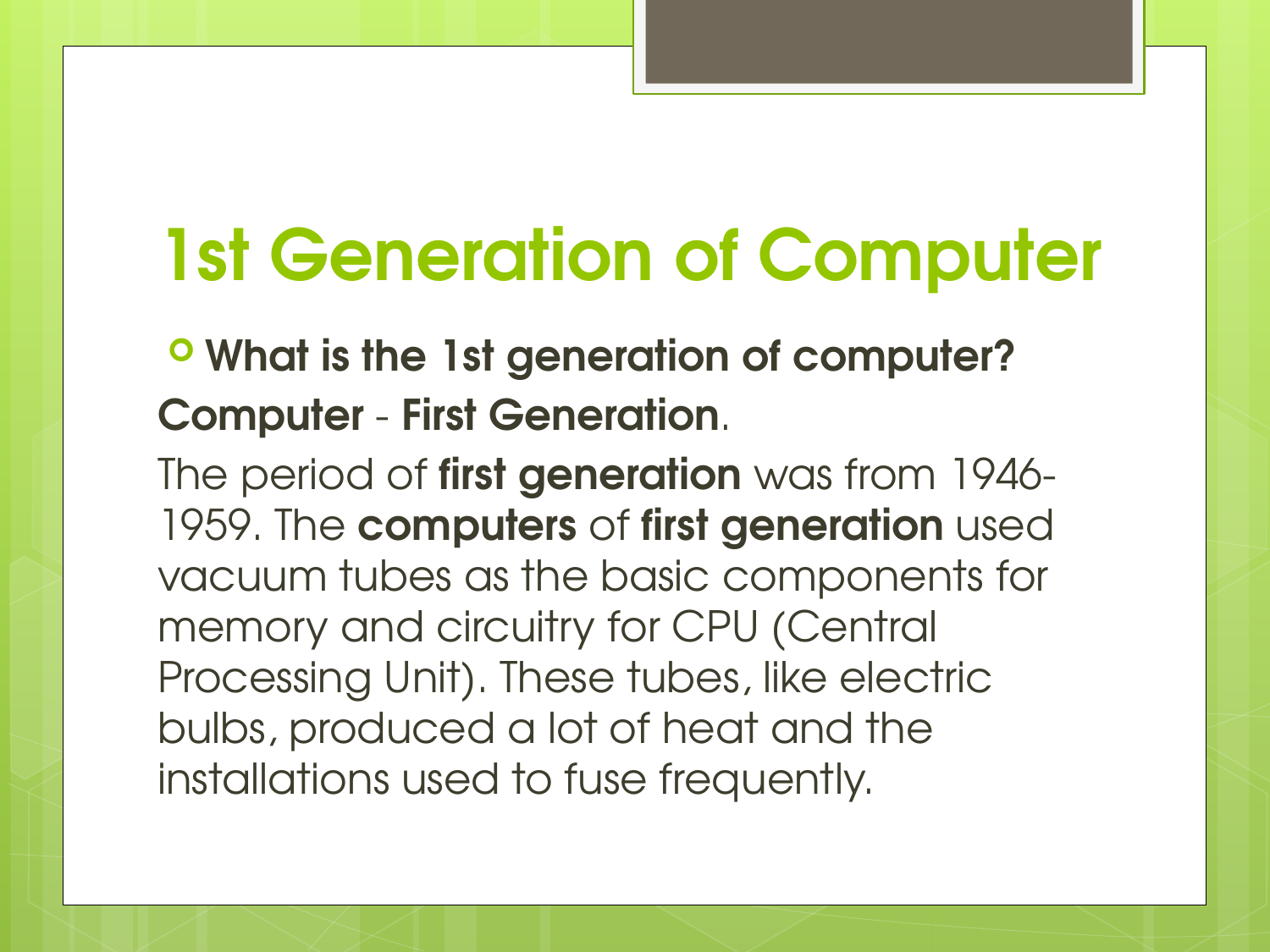

# 1st Generation of Computer
What is the 1st generation of computer?
Computer - First Generation.
The period of first generation was from 1946-1959. The computers of first generation used vacuum tubes as the basic components for memory and circuitry for CPU (Central Processing Unit). These tubes, like electric bulbs, produced a lot of heat and the installations used to fuse frequently.